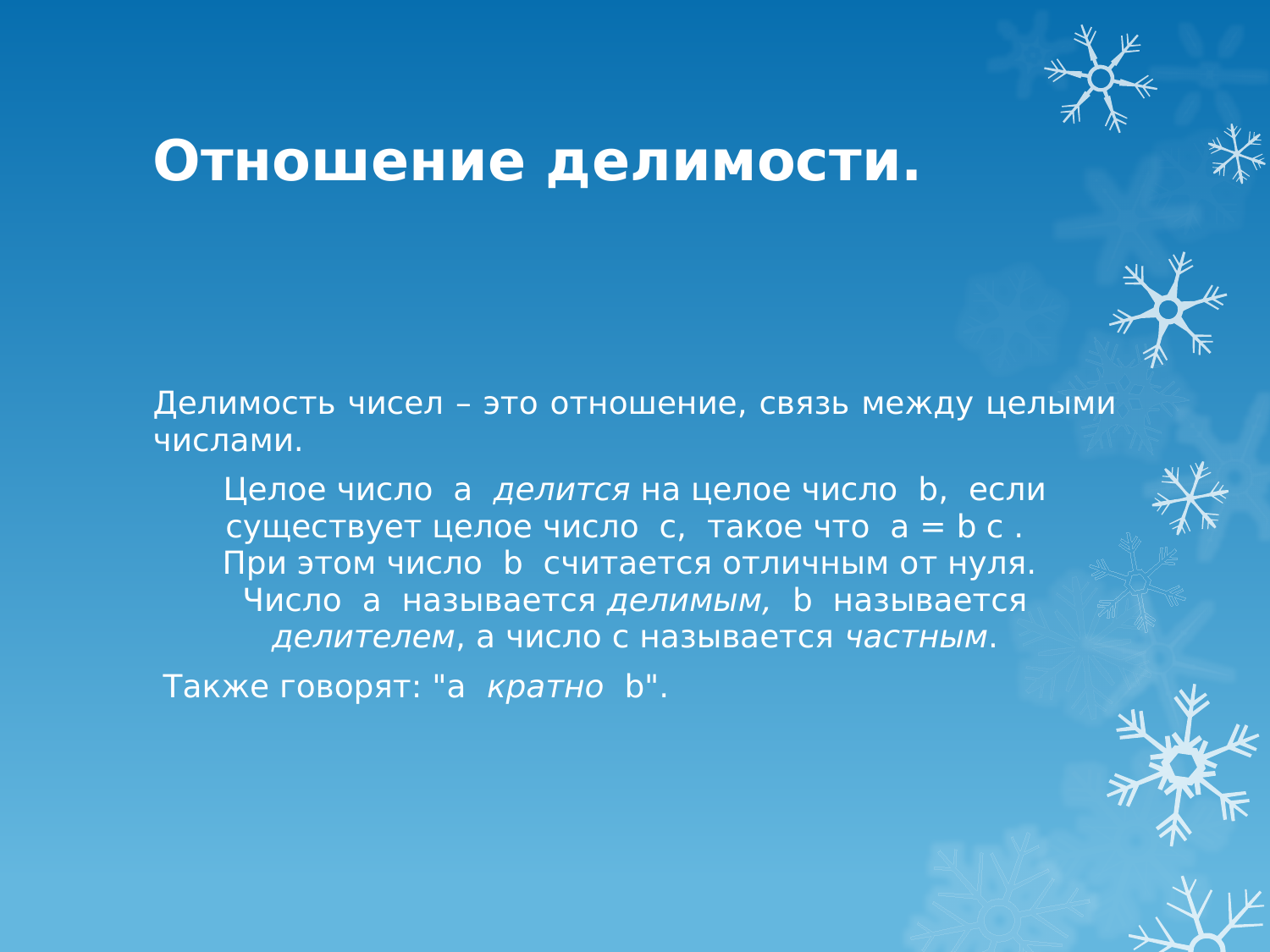

# Отношение делимости.
| Делимость чисел – это отношение, связь между целыми числами. |
| --- |
| Целое число  а  делится на целое число  b,  если существует целое число  с,  такое что  а = b с .   При этом число  b  считается отличным от нуля. Число  а  называется делимым,  b  называется делителем, а число с называется частным. |
| Также говорят: "a  кратно  b". |